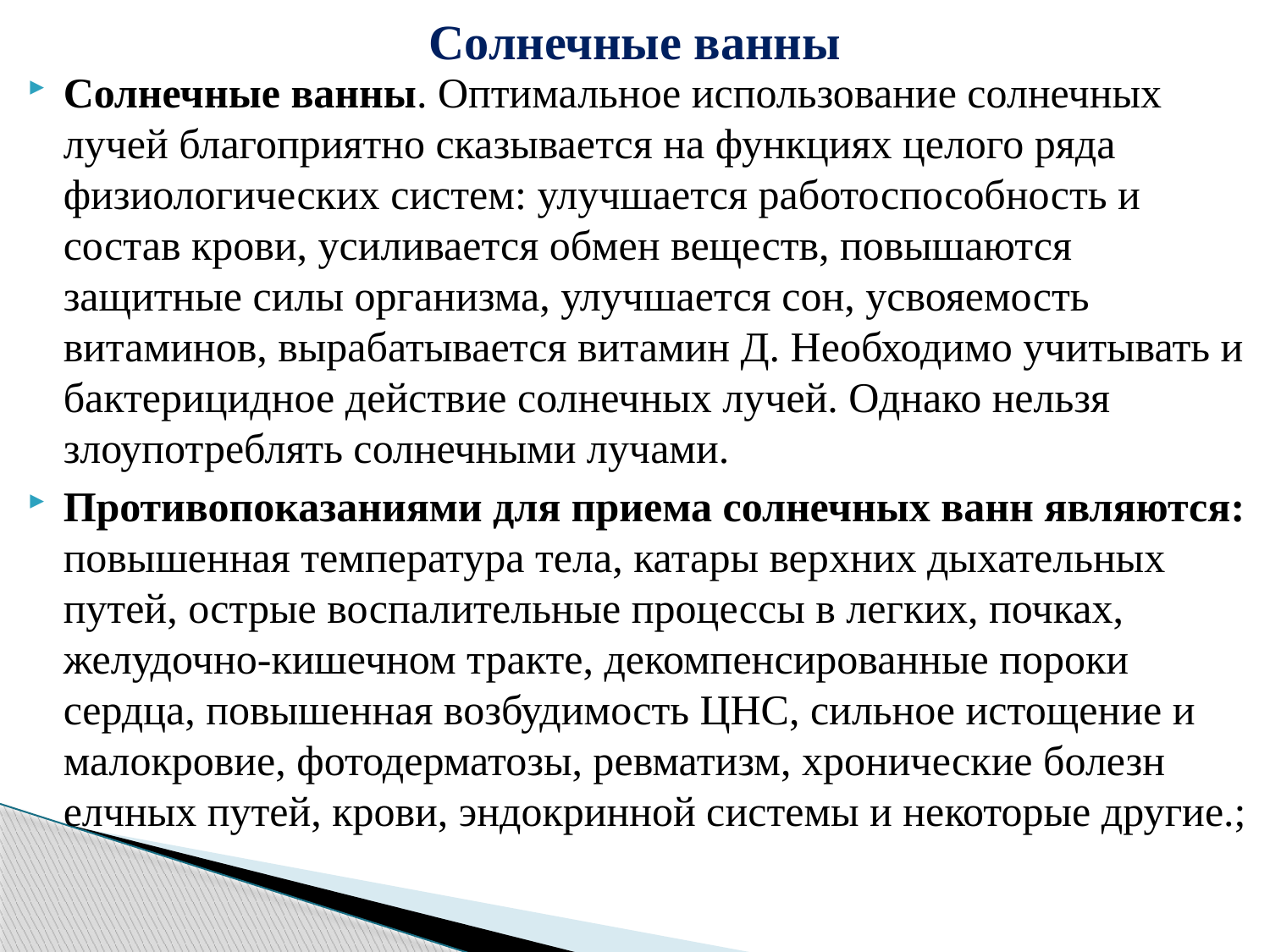

# Солнечные ванны
Солнечные ванны. Оптимальное использование солнечных лучей благоприятно сказывается на функциях целого ряда физиологических систем: улучшается работоспособность и состав крови, усиливается обмен веществ, повышаются защитные силы организма, улучшается сон, усвояемость витаминов, вырабатывается витамин Д. Необходимо учитывать и бактерицидное действие солнечных лучей. Однако нельзя злоупотреблять солнечными лучами.
Противопоказаниями для приема солнечных ванн являются: повышенная температура тела, катары верхних дыхательных путей, острые воспалительные процессы в легких, почках, желудочно-кишечном тракте, декомпенсированные пороки сердца, повышенная возбудимость ЦНС, сильное истощение и малокровие, фотодерматозы, ревматизм, хронические болезн елчных путей, крови, эндокринной системы и некоторые другие.;